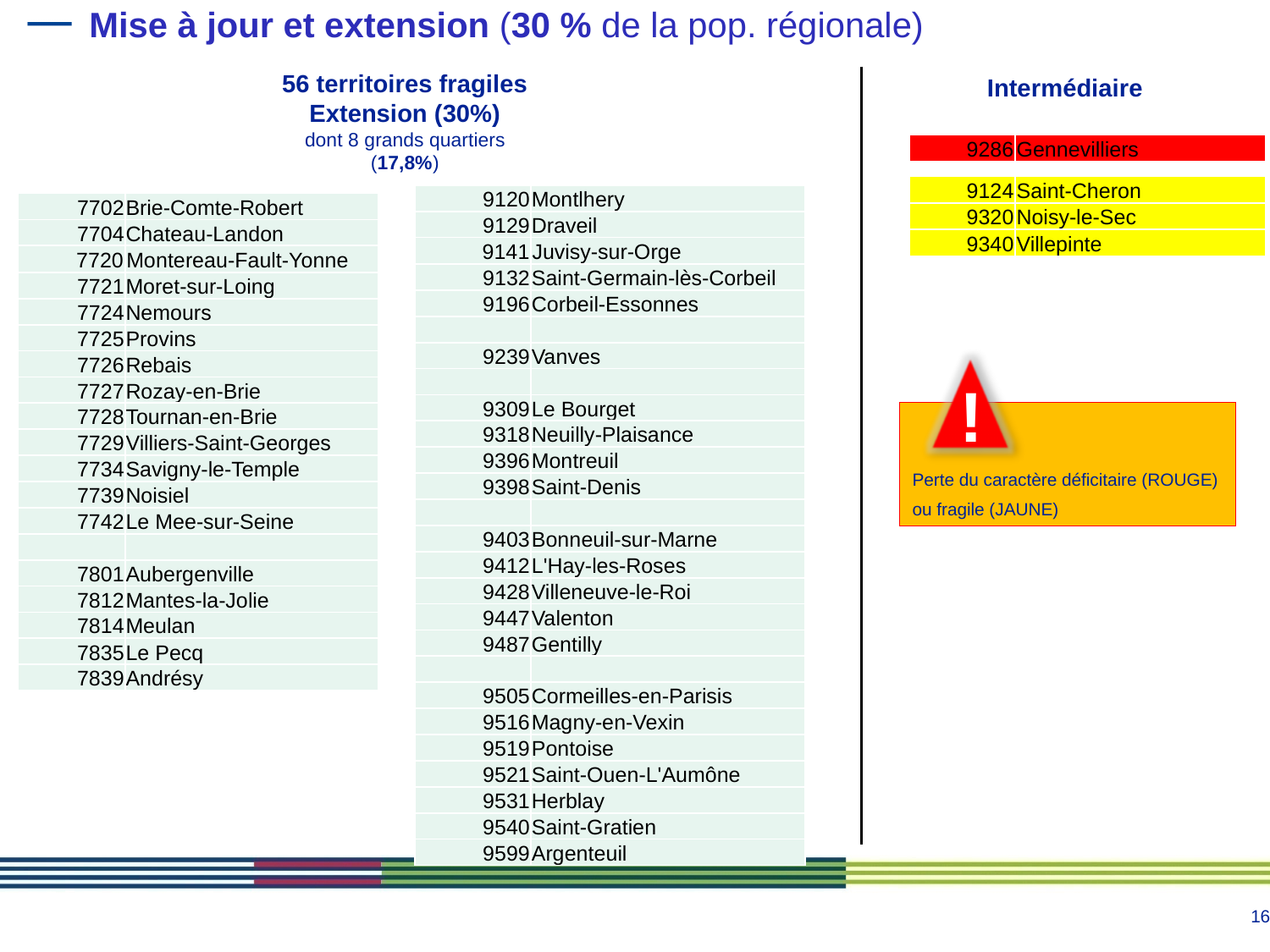

Mise à jour et extension (30 % de la pop. régionale)
56 territoires fragiles Extension (30%)
dont 8 grands quartiers
(17,8%)
Intermédiaire
| 9286 | Gennevilliers |
| --- | --- |
| 9124 | Saint-Cheron |
| --- | --- |
| 9320 | Noisy-le-Sec |
| 9340 | Villepinte |
| 9120 | Montlhery |
| --- | --- |
| 9129 | Draveil |
| 9141 | Juvisy-sur-Orge |
| 9132 | Saint-Germain-lès-Corbeil |
| 9196 | Corbeil-Essonnes |
|  |  |
| 9239 | Vanves |
|  |  |
| 9309 | Le Bourget |
| 9318 | Neuilly-Plaisance |
| 9396 | Montreuil |
| 9398 | Saint-Denis |
|  |  |
| 9403 | Bonneuil-sur-Marne |
| 9412 | L'Hay-les-Roses |
| 9428 | Villeneuve-le-Roi |
| 9447 | Valenton |
| 9487 | Gentilly |
|  |  |
| 9505 | Cormeilles-en-Parisis |
| 9516 | Magny-en-Vexin |
| 9519 | Pontoise |
| 9521 | Saint-Ouen-L'Aumône |
| 9531 | Herblay |
| 9540 | Saint-Gratien |
| 9599 | Argenteuil |
| 7702 | Brie-Comte-Robert |
| --- | --- |
| 7704 | Chateau-Landon |
| 7720 | Montereau-Fault-Yonne |
| 7721 | Moret-sur-Loing |
| 7724 | Nemours |
| 7725 | Provins |
| 7726 | Rebais |
| 7727 | Rozay-en-Brie |
| 7728 | Tournan-en-Brie |
| 7729 | Villiers-Saint-Georges |
| 7734 | Savigny-le-Temple |
| 7739 | Noisiel |
| 7742 | Le Mee-sur-Seine |
|  |  |
| 7801 | Aubergenville |
| 7812 | Mantes-la-Jolie |
| 7814 | Meulan |
| 7835 | Le Pecq |
| 7839 | Andrésy |

!

Perte du caractère déficitaire (ROUGE)
ou fragile (JAUNE)
!
!